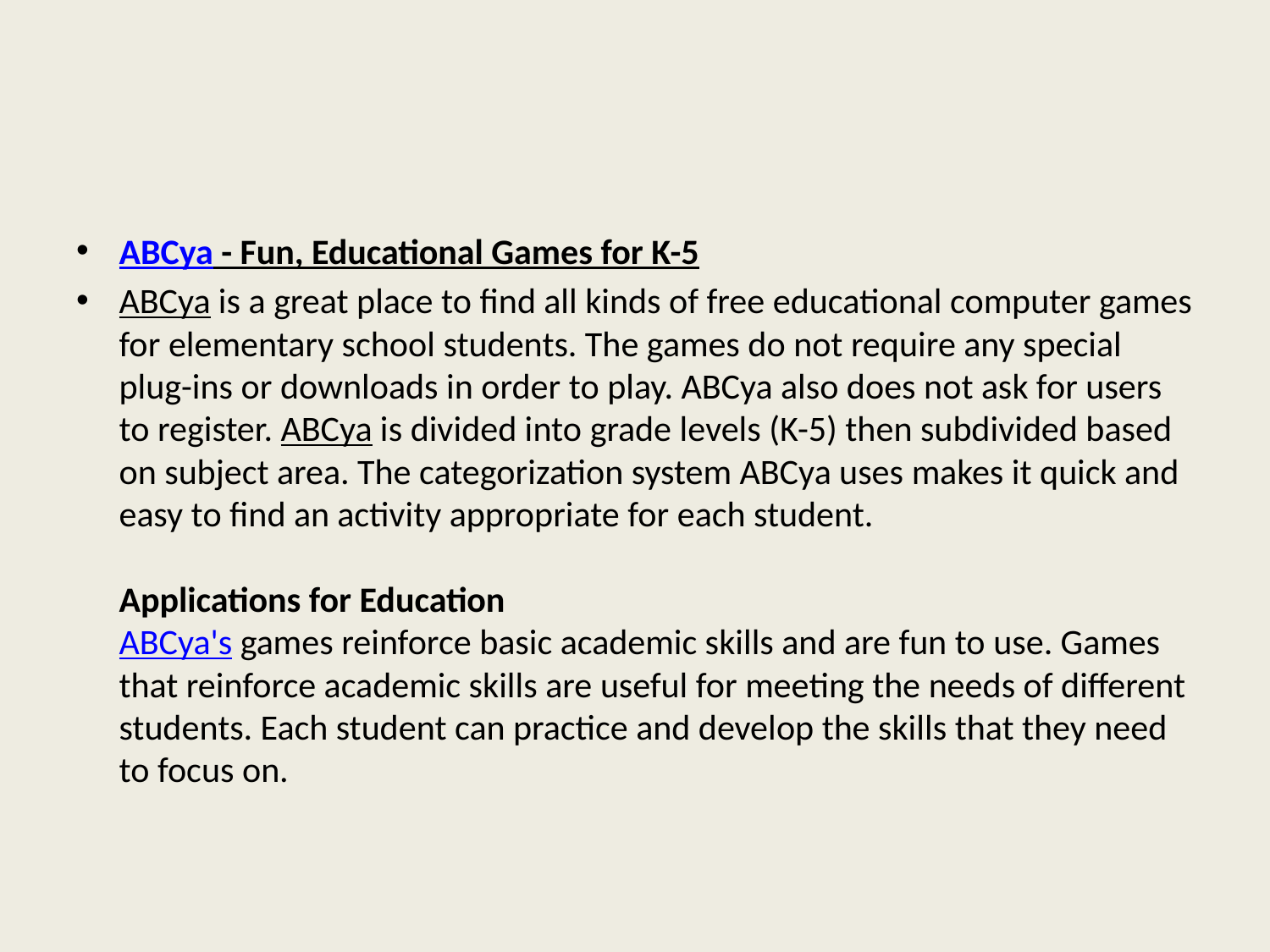

#
ABCya - Fun, Educational Games for K-5
ABCya is a great place to find all kinds of free educational computer games for elementary school students. The games do not require any special plug-ins or downloads in order to play. ABCya also does not ask for users to register. ABCya is divided into grade levels (K-5) then subdivided based on subject area. The categorization system ABCya uses makes it quick and easy to find an activity appropriate for each student.
Applications for Education
ABCya's games reinforce basic academic skills and are fun to use. Games that reinforce academic skills are useful for meeting the needs of different students. Each student can practice and develop the skills that they need to focus on.